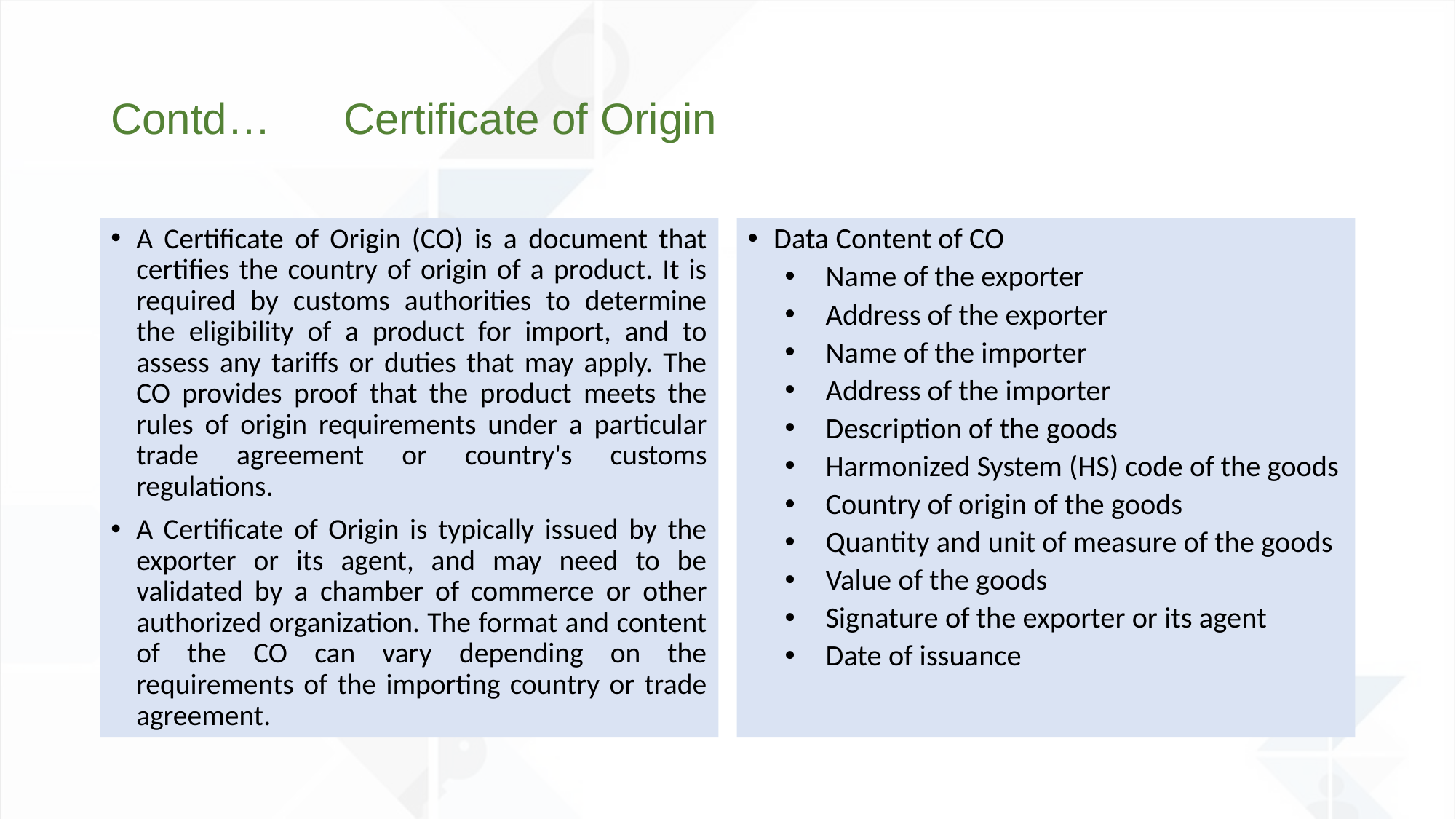

# Contd…      Certificate of Origin
A Certificate of Origin (CO) is a document that certifies the country of origin of a product. It is required by customs authorities to determine the eligibility of a product for import, and to assess any tariffs or duties that may apply. The CO provides proof that the product meets the rules of origin requirements under a particular trade agreement or country's customs regulations.
A Certificate of Origin is typically issued by the exporter or its agent, and may need to be validated by a chamber of commerce or other authorized organization. The format and content of the CO can vary depending on the requirements of the importing country or trade agreement.

Data Content of CO
Name of the exporter
Address of the exporter
Name of the importer
Address of the importer
Description of the goods
Harmonized System (HS) code of the goods
Country of origin of the goods
Quantity and unit of measure of the goods
Value of the goods
Signature of the exporter or its agent
Date of issuance